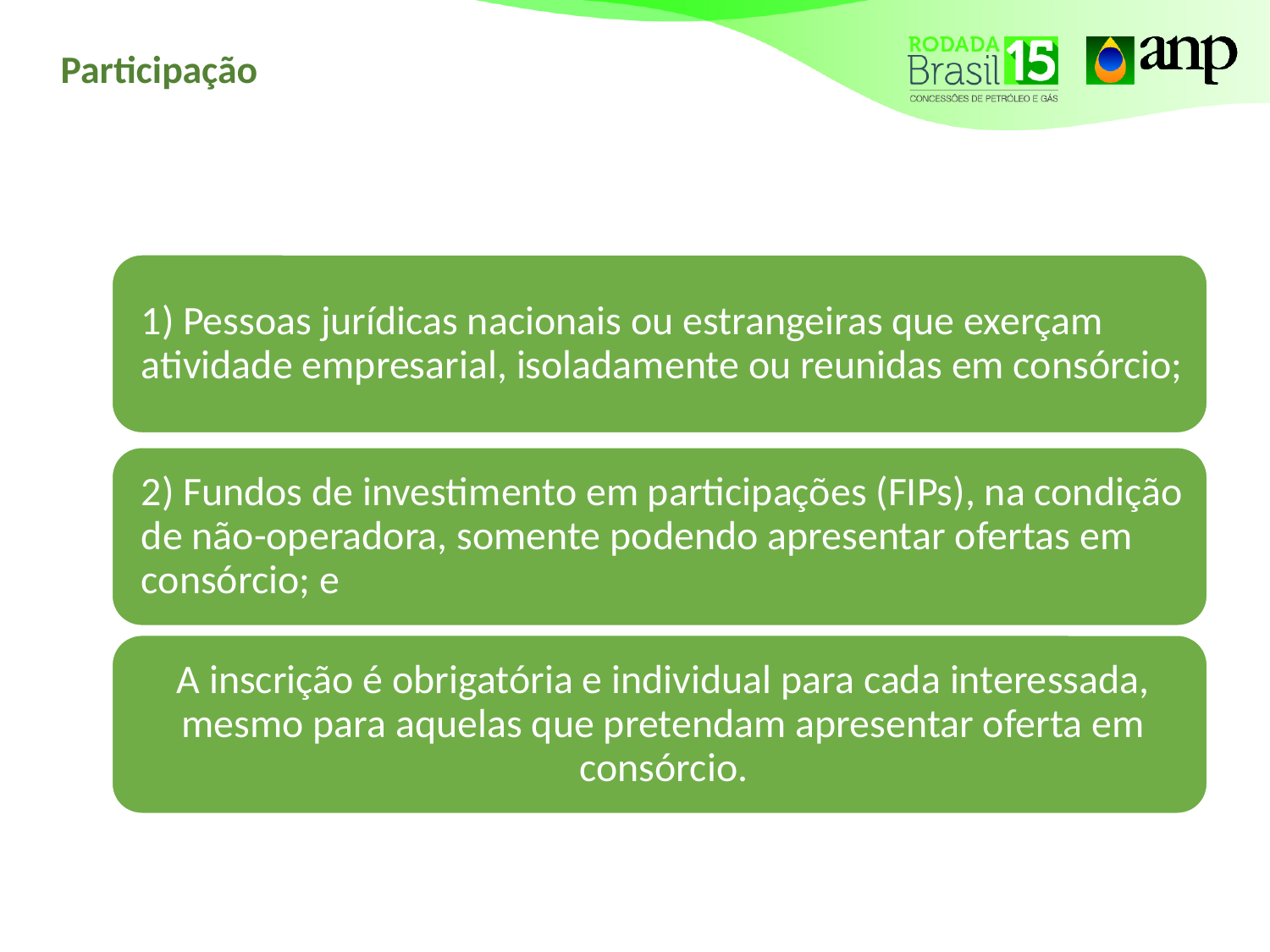

# Participação
1) Pessoas jurídicas nacionais ou estrangeiras que exerçam atividade empresarial, isoladamente ou reunidas em consórcio;
2) Fundos de investimento em participações (FIPs), na condição de não-operadora, somente podendo apresentar ofertas em consórcio; e
A inscrição é obrigatória e individual para cada interessada, mesmo para aquelas que pretendam apresentar oferta em consórcio.